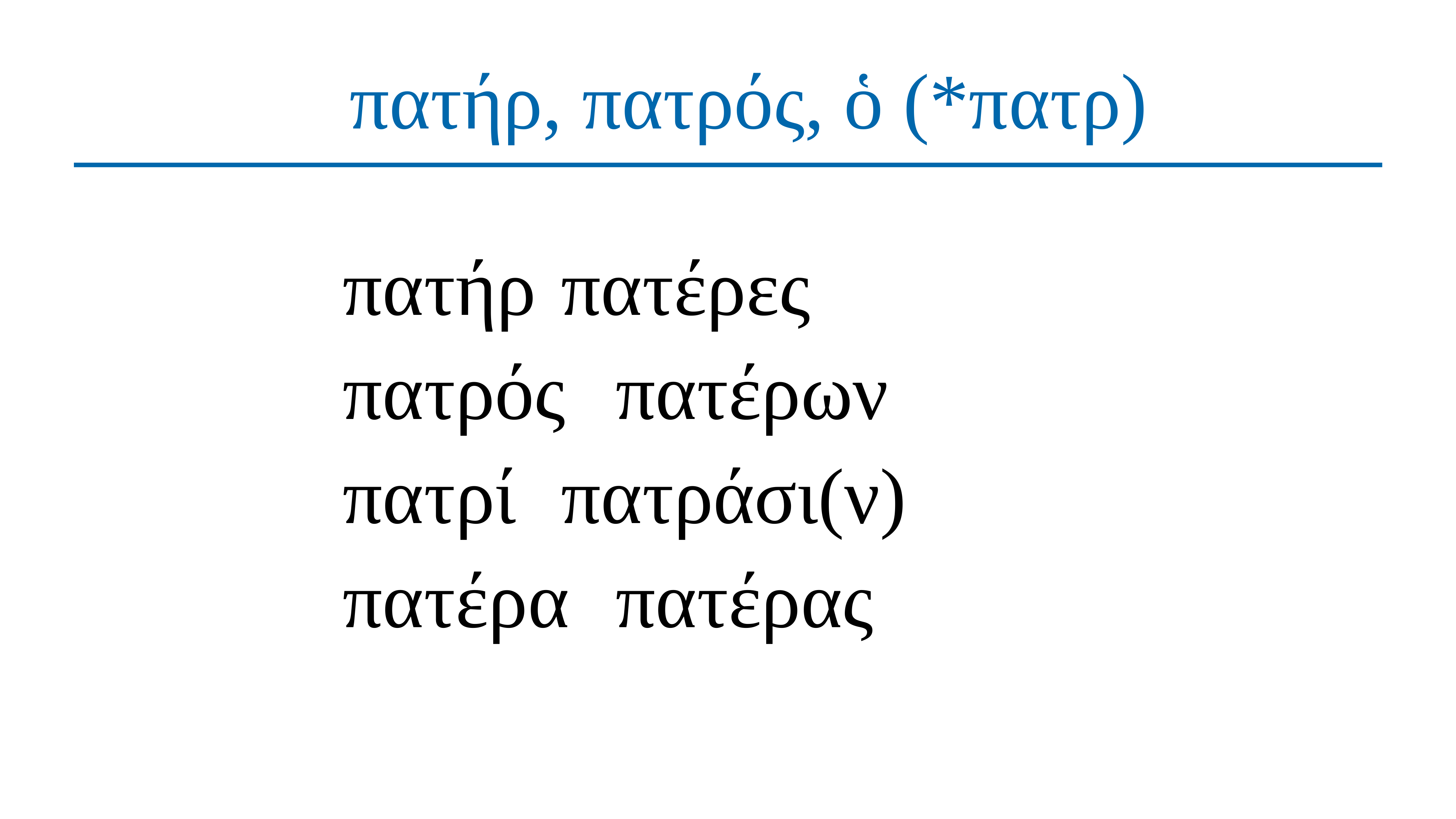

# πατήρ, πατρός, ὁ (*πατρ)
πατήρ	πατέρες
πατρός	πατέρων
πατρί	πατράσι(ν)
πατέρα	πατέρας